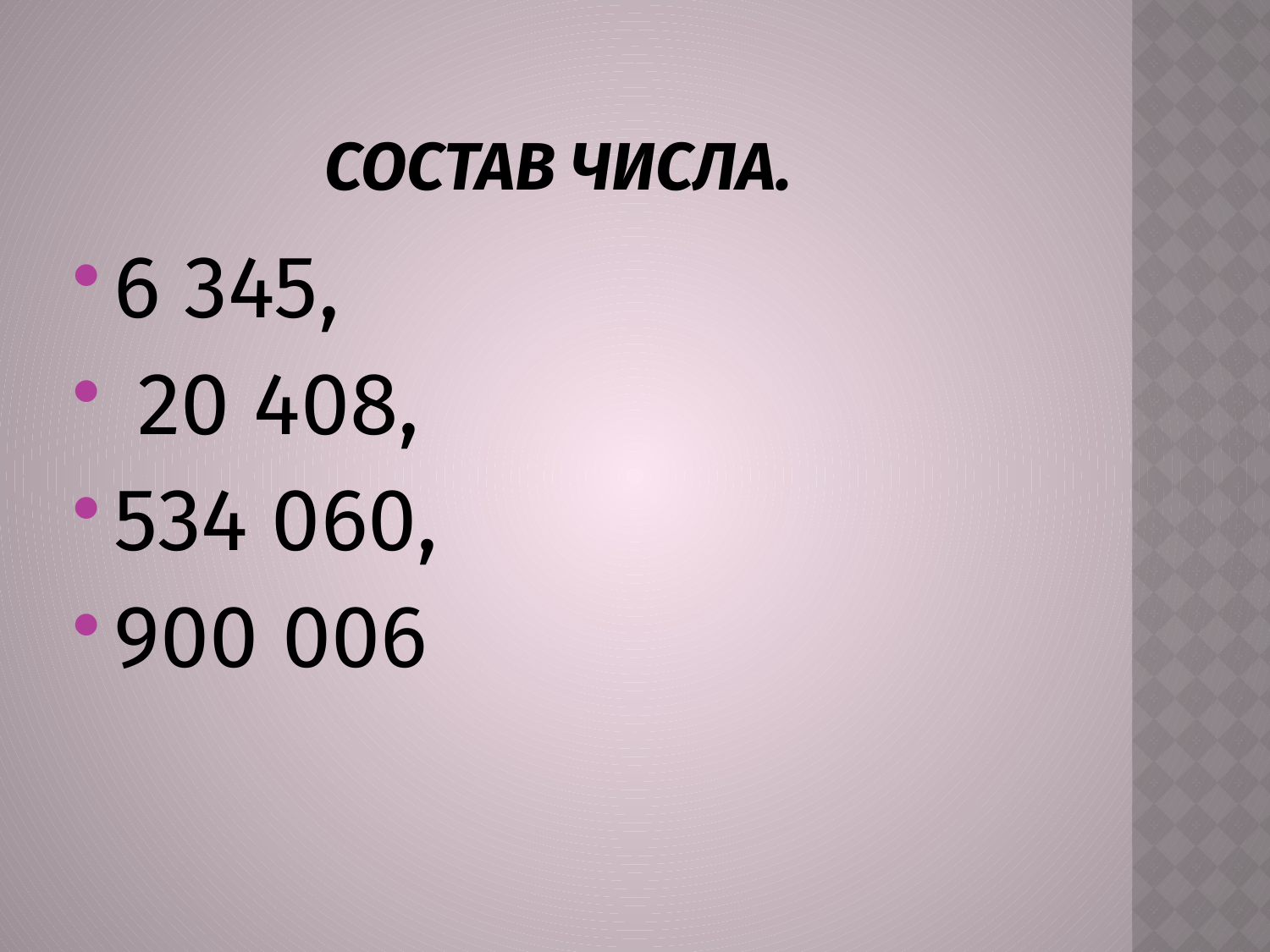

# Состав числа.
6 345,
 20 408,
534 060,
900 006